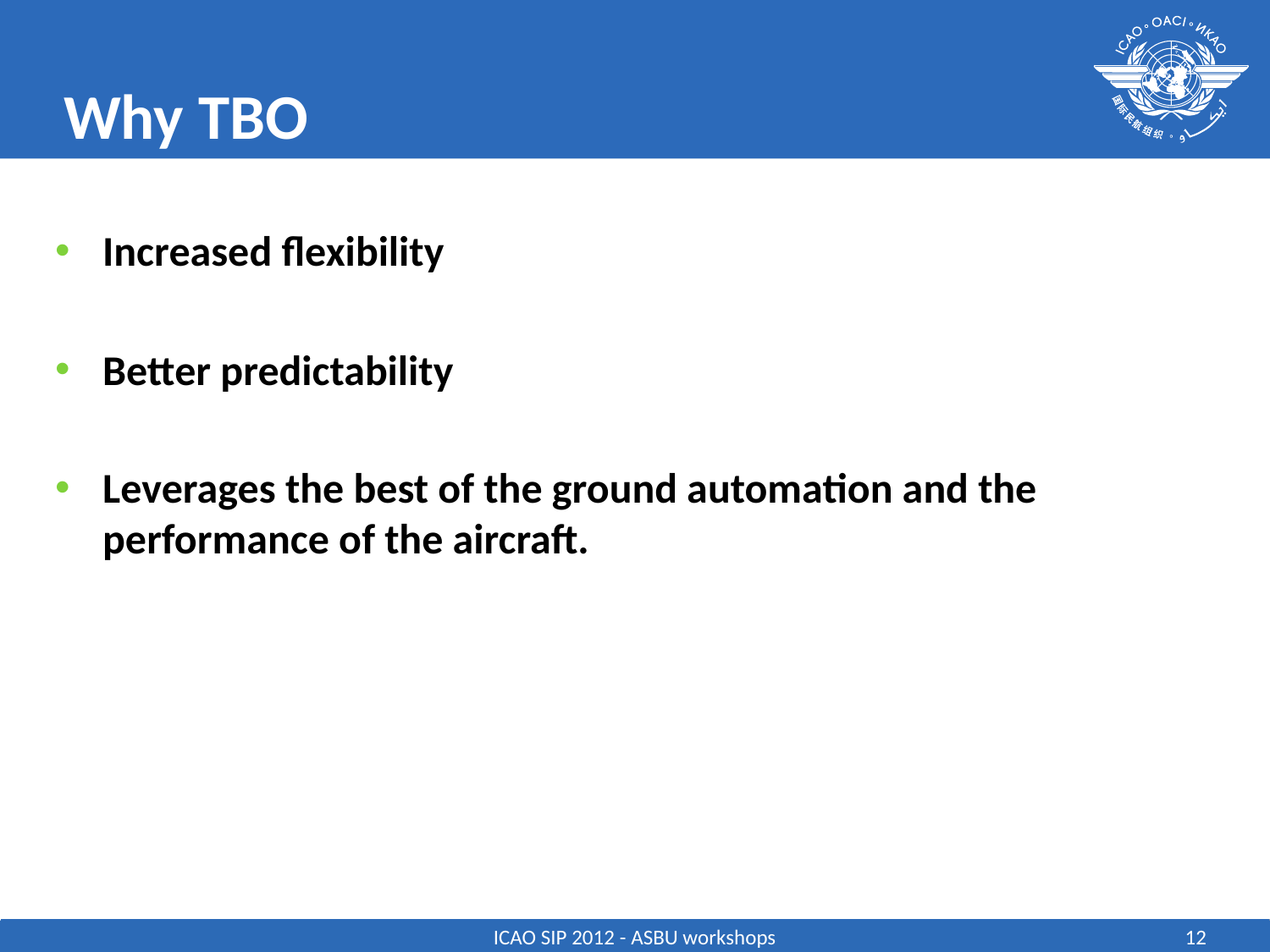

# Why TBO

Increased flexibility

Better predictability

Leverages the best of the ground automation and the performance of the aircraft.

ICAO SIP 2012 - ASBU workshops
12